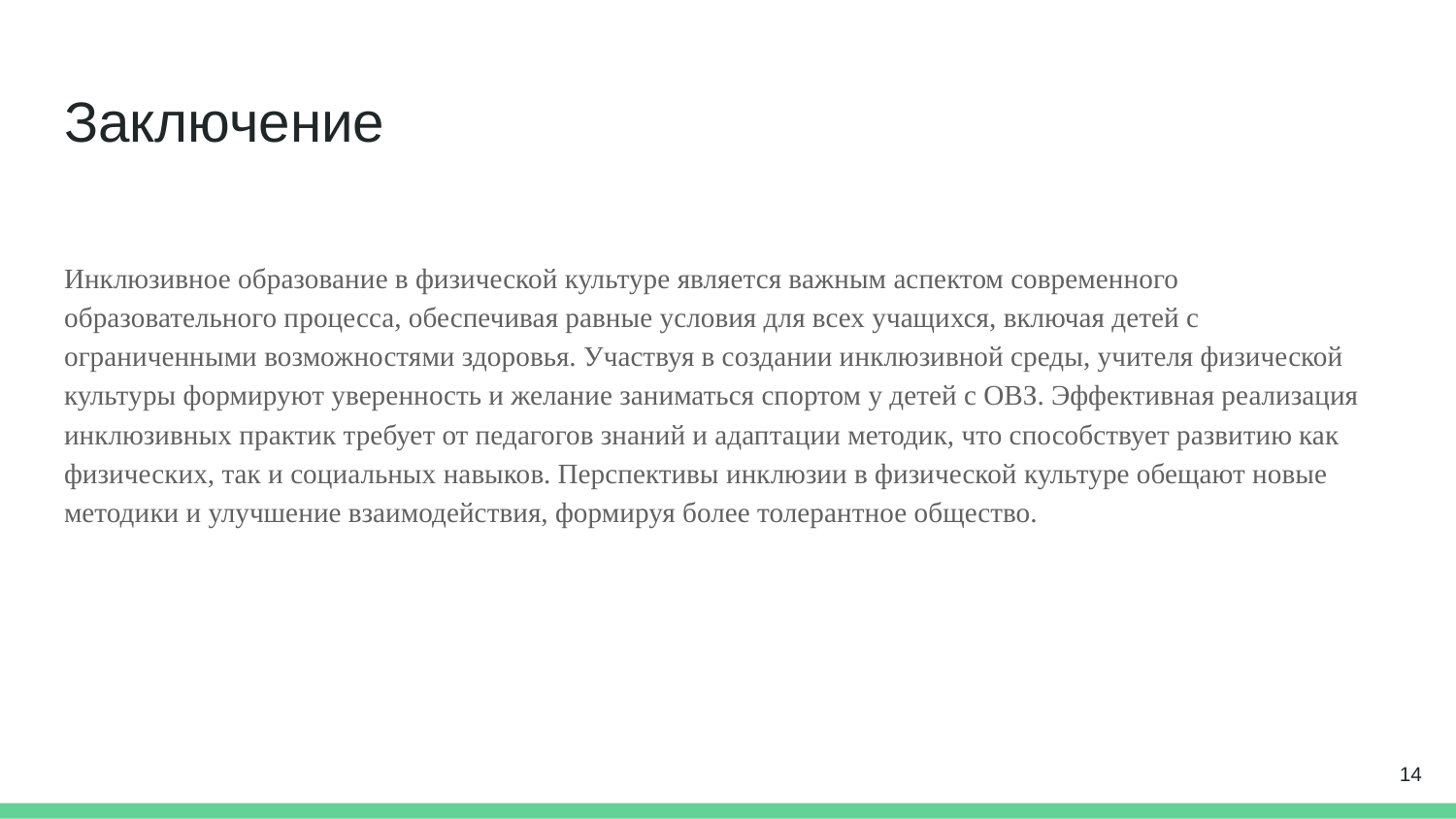

# Заключение
Инклюзивное образование в физической культуре является важным аспектом современного образовательного процесса, обеспечивая равные условия для всех учащихся, включая детей с ограниченными возможностями здоровья. Участвуя в создании инклюзивной среды, учителя физической культуры формируют уверенность и желание заниматься спортом у детей с ОВЗ. Эффективная реализация инклюзивных практик требует от педагогов знаний и адаптации методик, что способствует развитию как физических, так и социальных навыков. Перспективы инклюзии в физической культуре обещают новые методики и улучшение взаимодействия, формируя более толерантное общество.
14